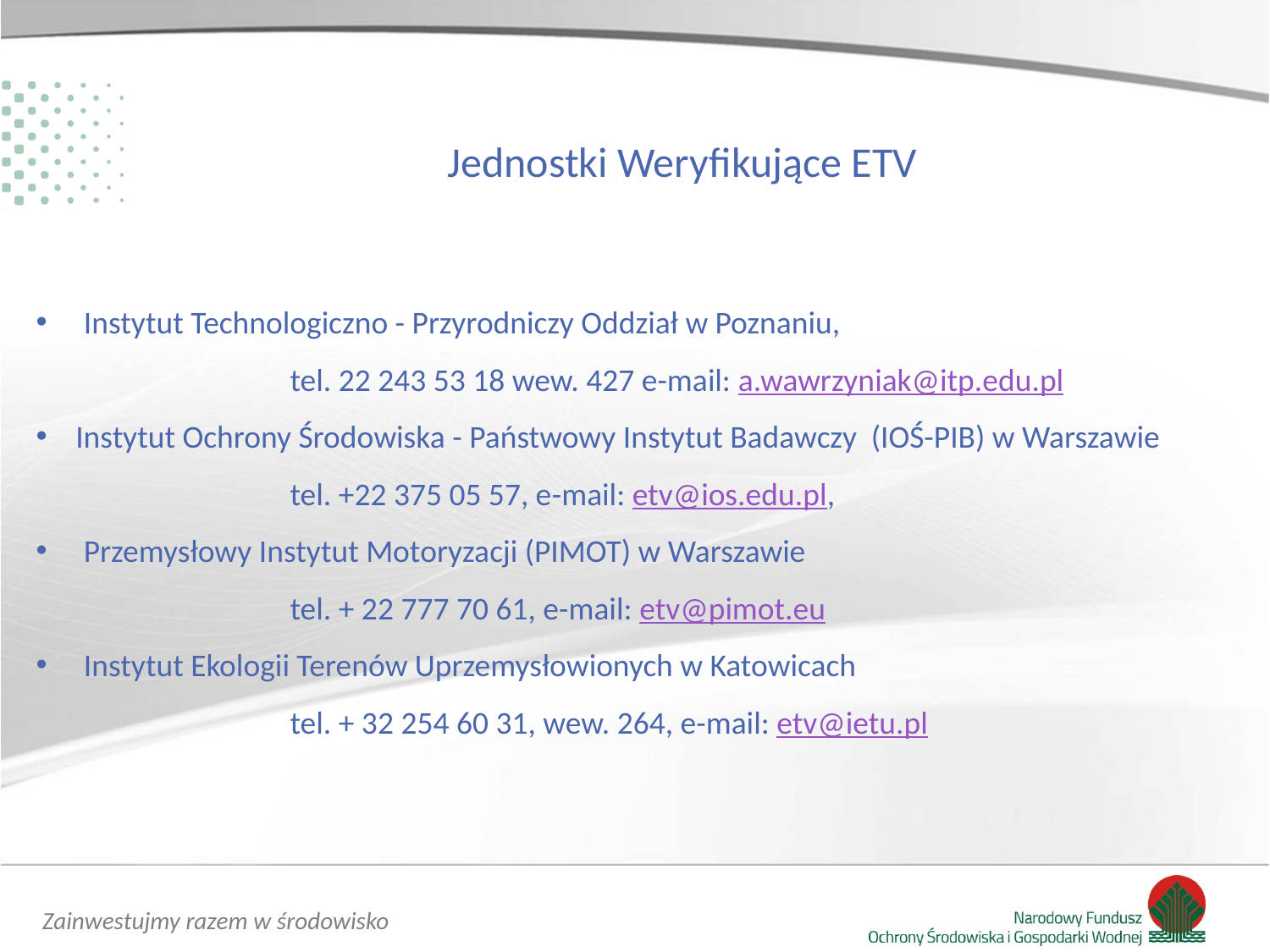

# Jednostki Weryfikujące ETV
Cel  Programu

Instytut Technologiczno - Przyrodniczy Oddział w Poznaniu,
		tel. 22 243 53 18 wew. 427 e-mail: a.wawrzyniak@itp.edu.pl
Instytut Ochrony Środowiska - Państwowy Instytut Badawczy  (IOŚ-PIB) w Warszawie
		tel. +22 375 05 57, e-mail: etv@ios.edu.pl,
Przemysłowy Instytut Motoryzacji (PIMOT) w Warszawie
		tel. + 22 777 70 61, e-mail: etv@pimot.eu
Instytut Ekologii Terenów Uprzemysłowionych w Katowicach
		tel. + 32 254 60 31, wew. 264, e-mail: etv@ietu.pl